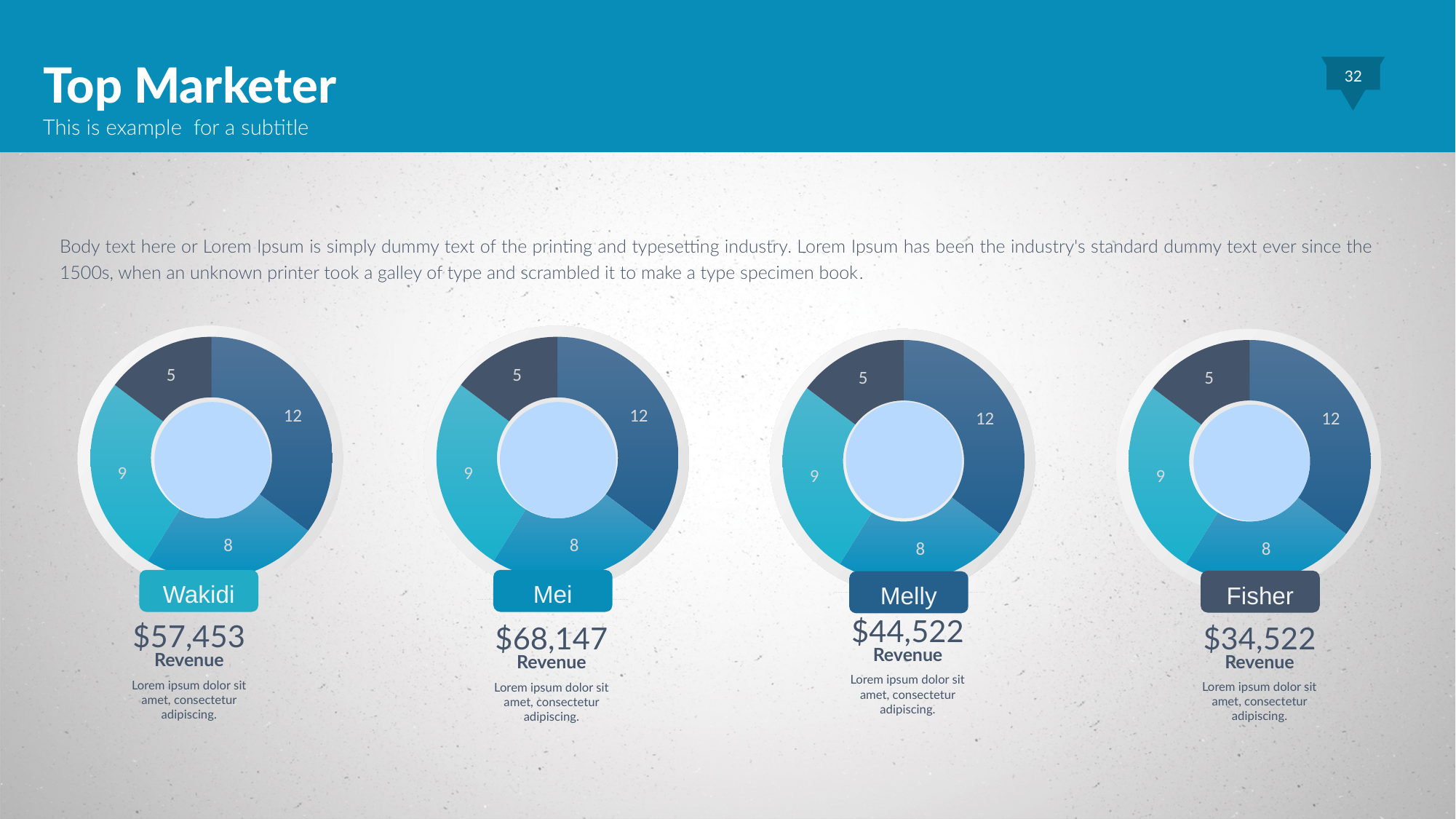

Top Marketer
This is example  for a subtitle

32
Body text here or Lorem Ipsum is simply dummy text of the printing and typesetting industry. Lorem Ipsum has been the industry's standard dummy text ever since the 1500s, when an unknown printer took a galley of type and scrambled it to make a type specimen book.

### Chart

| Category | Sales |
|---|---|
| 1st Qtr | 12.0 |
| 2nd Qtr | 8.0 |

### Chart

| Category | Sales |
|---|---|
| 1st Qtr | 12.0 |
| 2nd Qtr | 8.0 |

### Chart

| Category | Sales |
|---|---|
| 1st Qtr | 12.0 |
| 2nd Qtr | 8.0 |

### Chart

| Category | Sales |
|---|---|
| 1st Qtr | 12.0 |
| 2nd Qtr | 8.0 |

Wakidi
Mei
Fisher
Melly
$44,522
Revenue
Lorem ipsum dolor sit amet, consectetur adipiscing.
$57,453
Revenue
Lorem ipsum dolor sit amet, consectetur adipiscing.
$34,522
Revenue
Lorem ipsum dolor sit amet, consectetur adipiscing.
$68,147
Revenue
Lorem ipsum dolor sit amet, consectetur adipiscing.